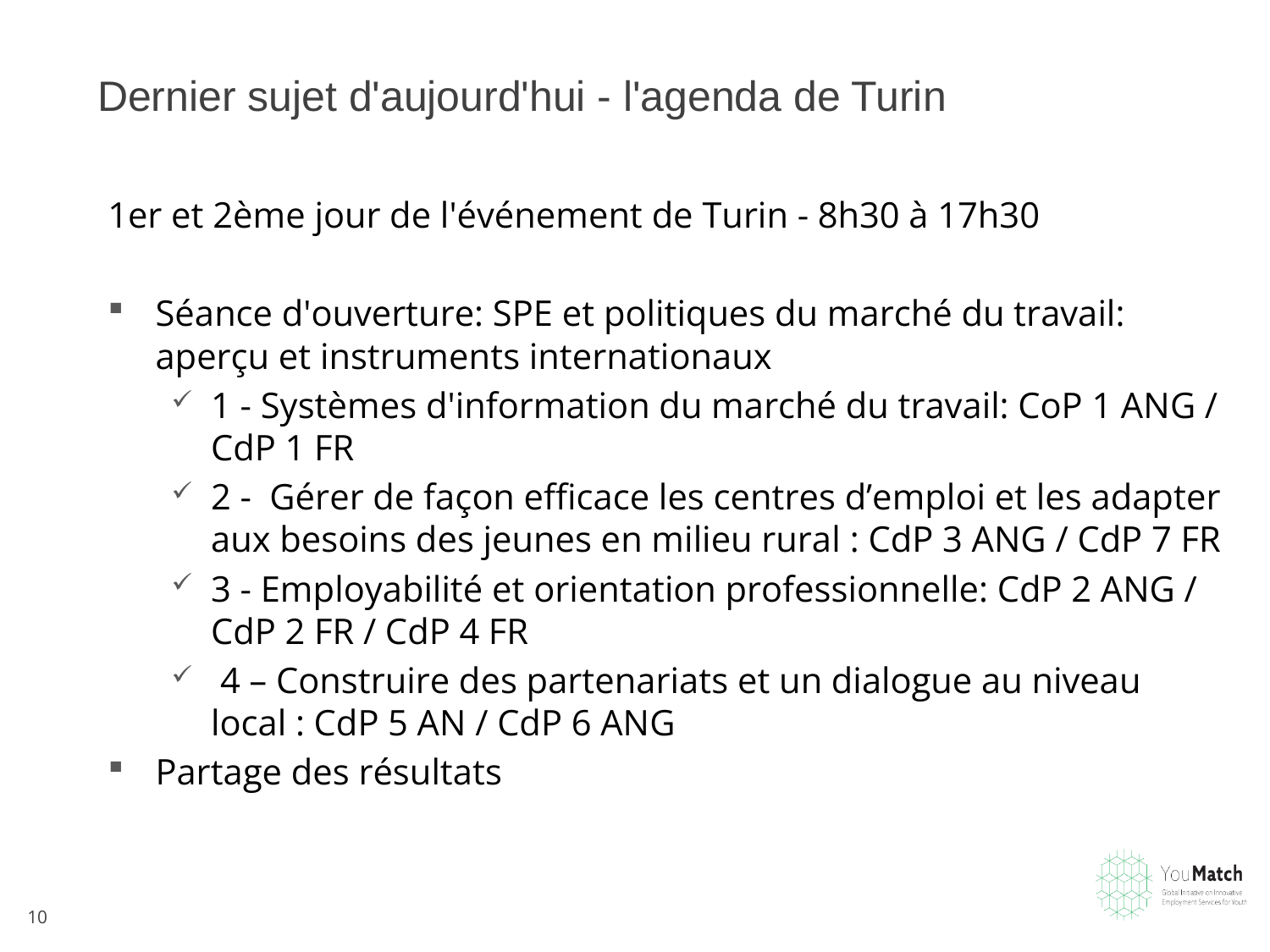

# Dernier sujet d'aujourd'hui - l'agenda de Turin
1er et 2ème jour de l'événement de Turin - 8h30 à 17h30

Séance d'ouverture: SPE et politiques du marché du travail: aperçu et instruments internationaux
1 - Systèmes d'information du marché du travail: CoP 1 ANG / CdP 1 FR
2 -  Gérer de façon efficace les centres d’emploi et les adapter aux besoins des jeunes en milieu rural : CdP 3 ANG / CdP 7 FR
3 - Employabilité et orientation professionnelle: CdP 2 ANG / CdP 2 FR / CdP 4 FR
 4 – Construire des partenariats et un dialogue au niveau local : CdP 5 AN / CdP 6 ANG
Partage des résultats
10